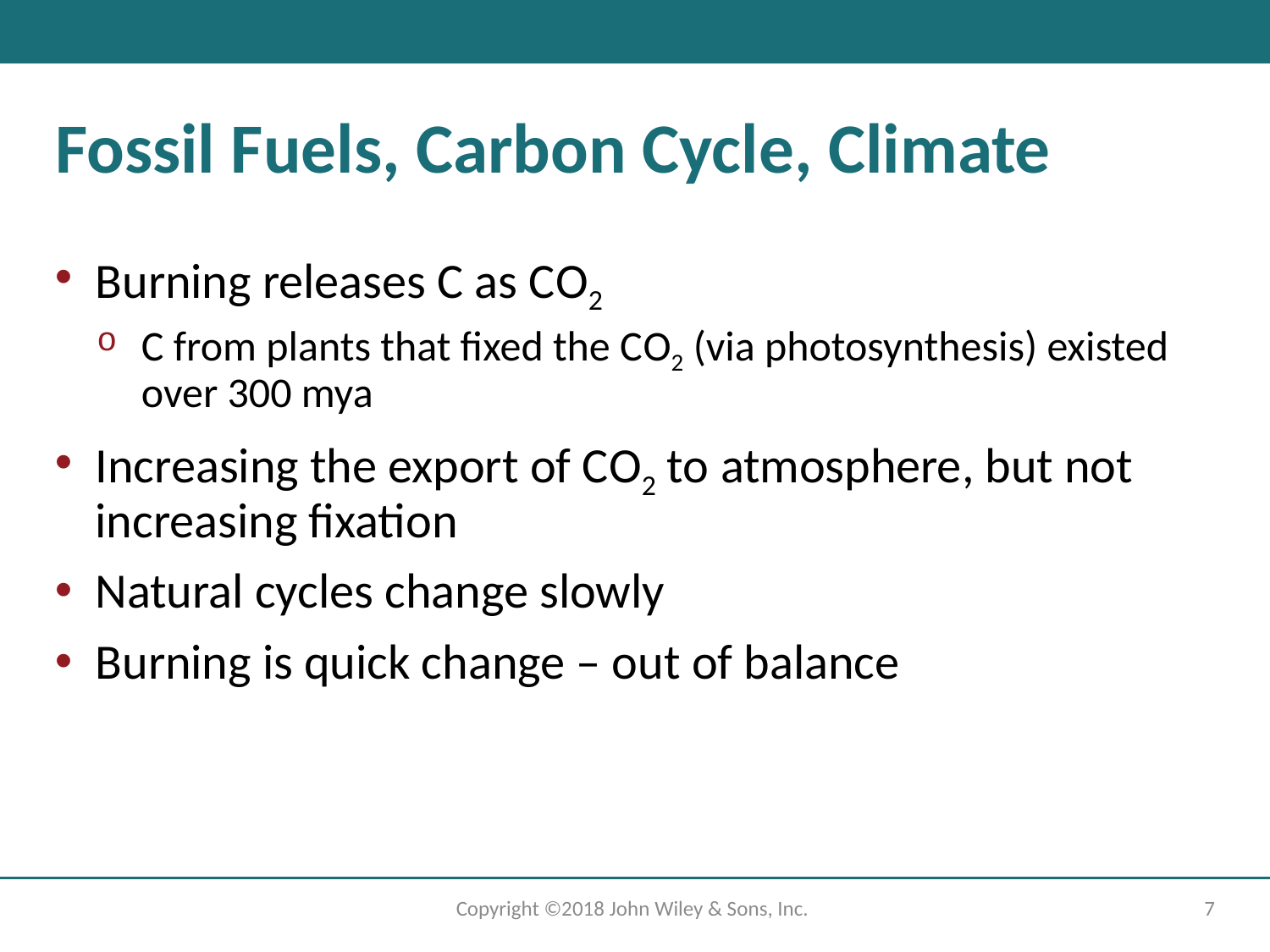

# Fossil Fuels, Carbon Cycle, Climate
Burning releases C as C O2
C from plants that fixed the C O2 (via photosynthesis) existed over 300 mya
Increasing the export of C O2 to atmosphere, but not increasing fixation
Natural cycles change slowly
Burning is quick change – out of balance
Copyright ©2018 John Wiley & Sons, Inc.
7